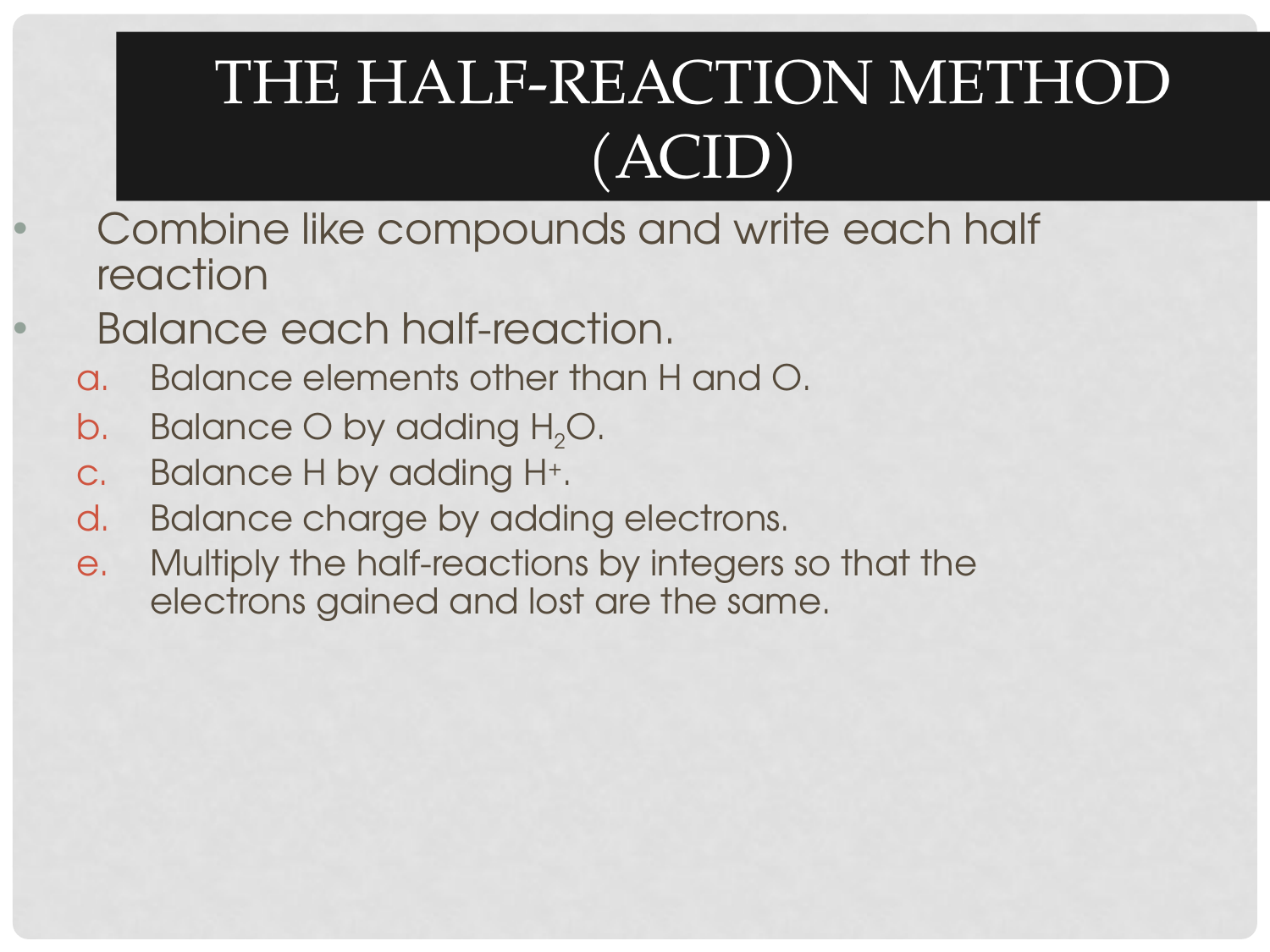

The Half-Reaction Method (Acid)
Combine like compounds and write each half reaction
Balance each half-reaction.
Balance elements other than H and O.
Balance O by adding H2O.
Balance H by adding H+.
Balance charge by adding electrons.
Multiply the half-reactions by integers so that the electrons gained and lost are the same.